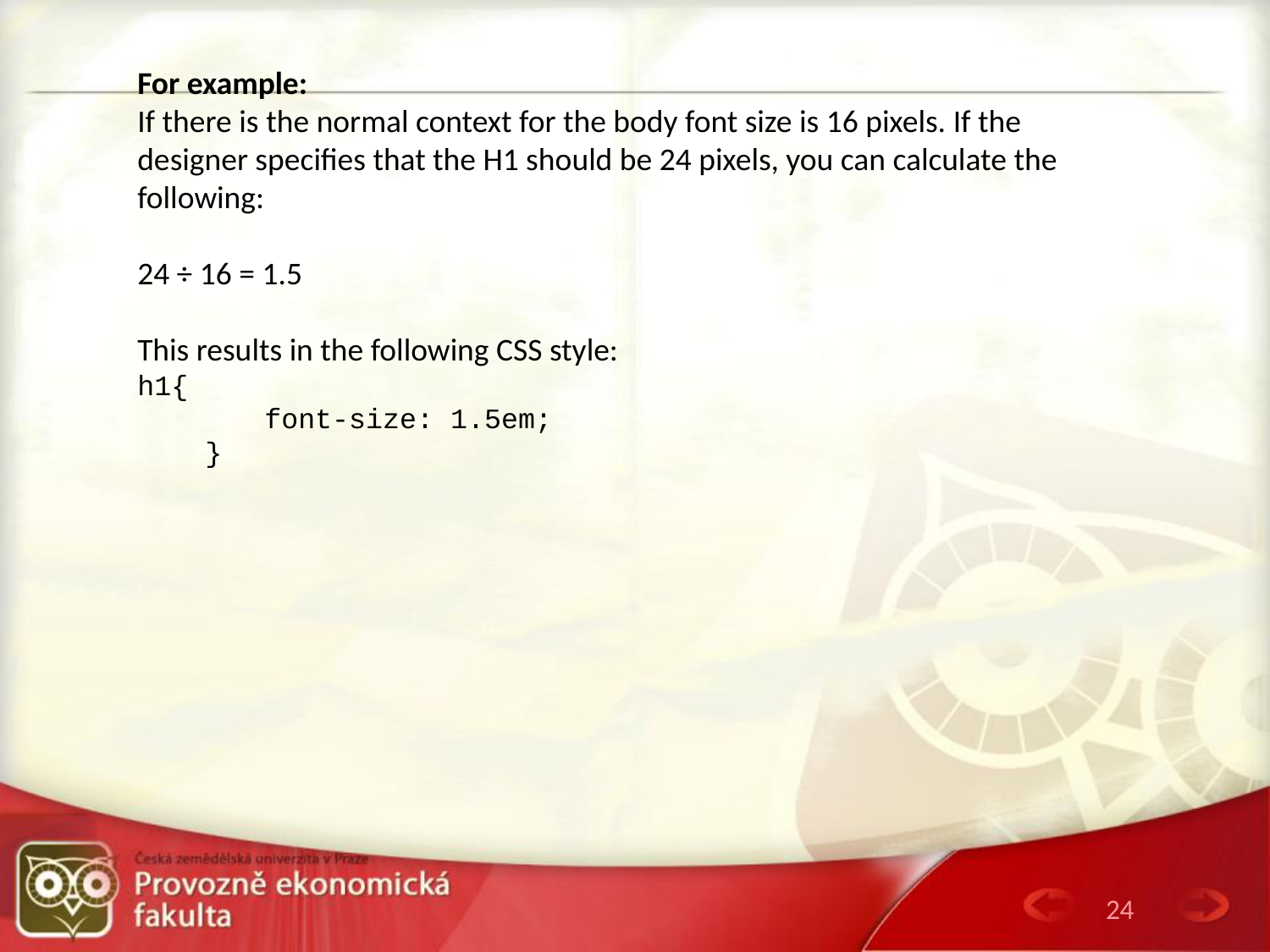

For example:
If there is the normal context for the body font size is 16 pixels. If the designer specifies that the H1 should be 24 pixels, you can calculate the following:

24 ÷ 16 = 1.5

This results in the following CSS style:
h1{
	font-size: 1.5em;
    }